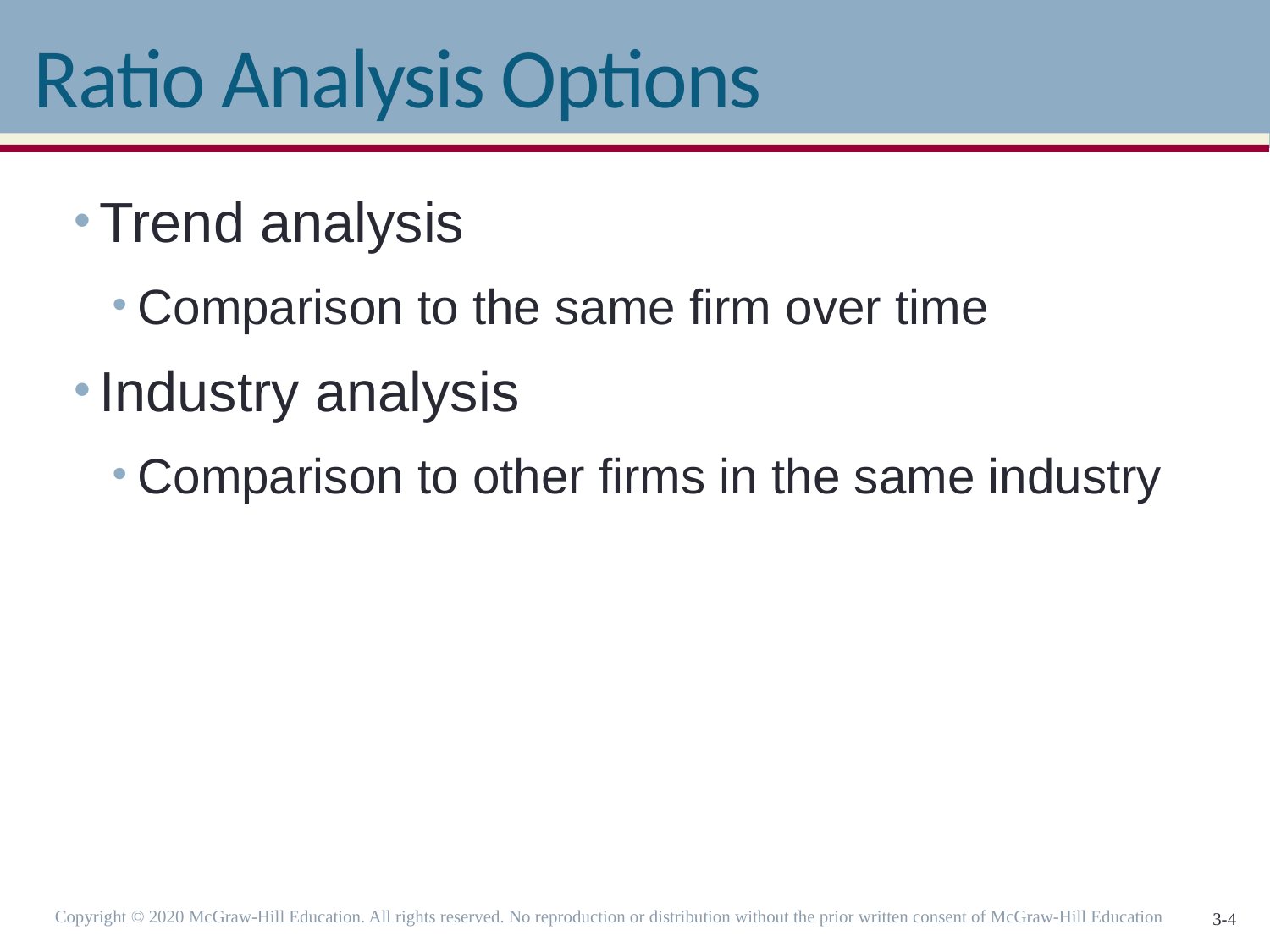

# Ratio Analysis Options
Trend analysis
Comparison to the same firm over time
Industry analysis
Comparison to other firms in the same industry
Copyright © 2020 McGraw-Hill Education. All rights reserved. No reproduction or distribution without the prior written consent of McGraw-Hill Education